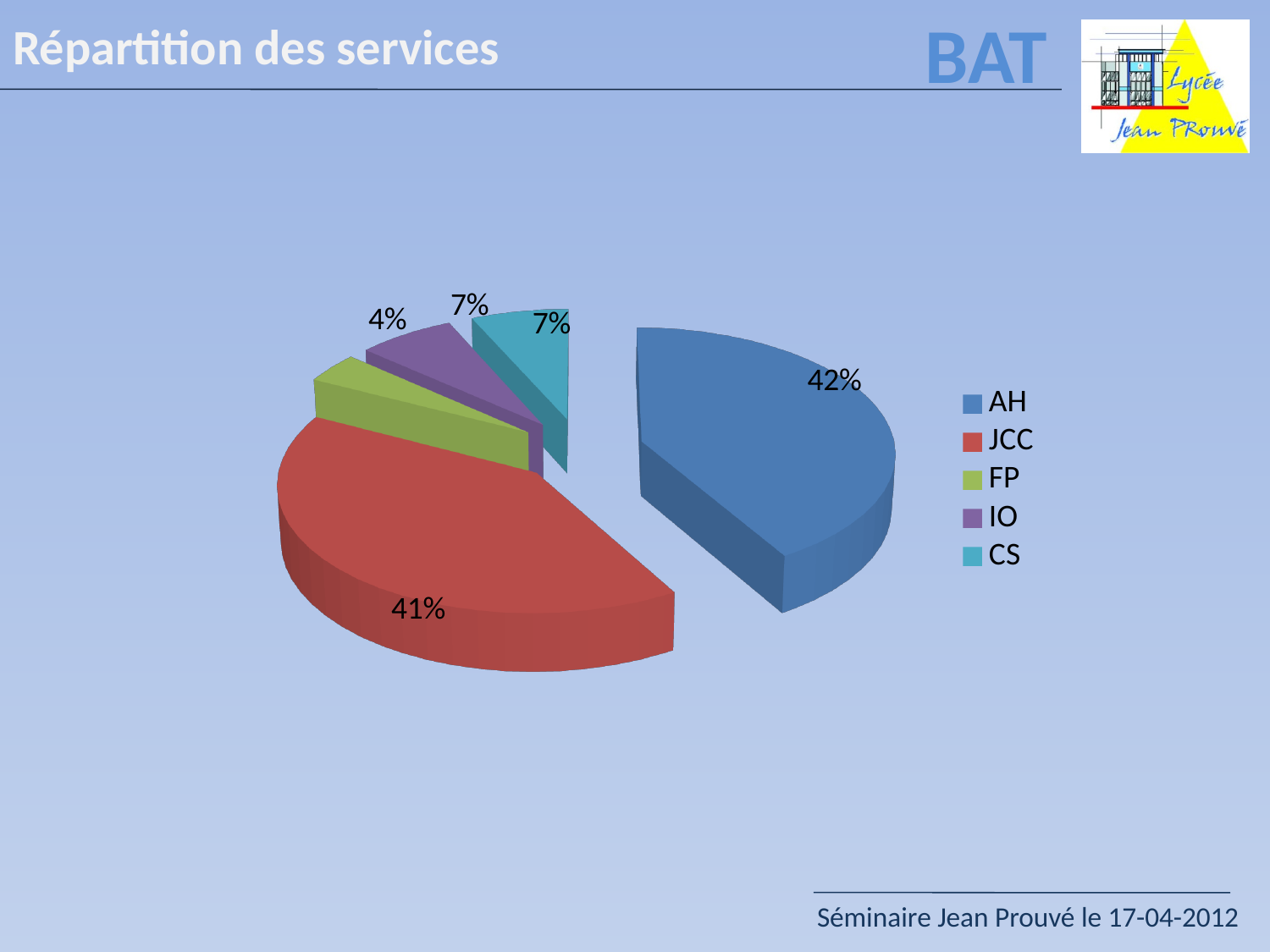

# Répartition des services
BAT

[unsupported chart]